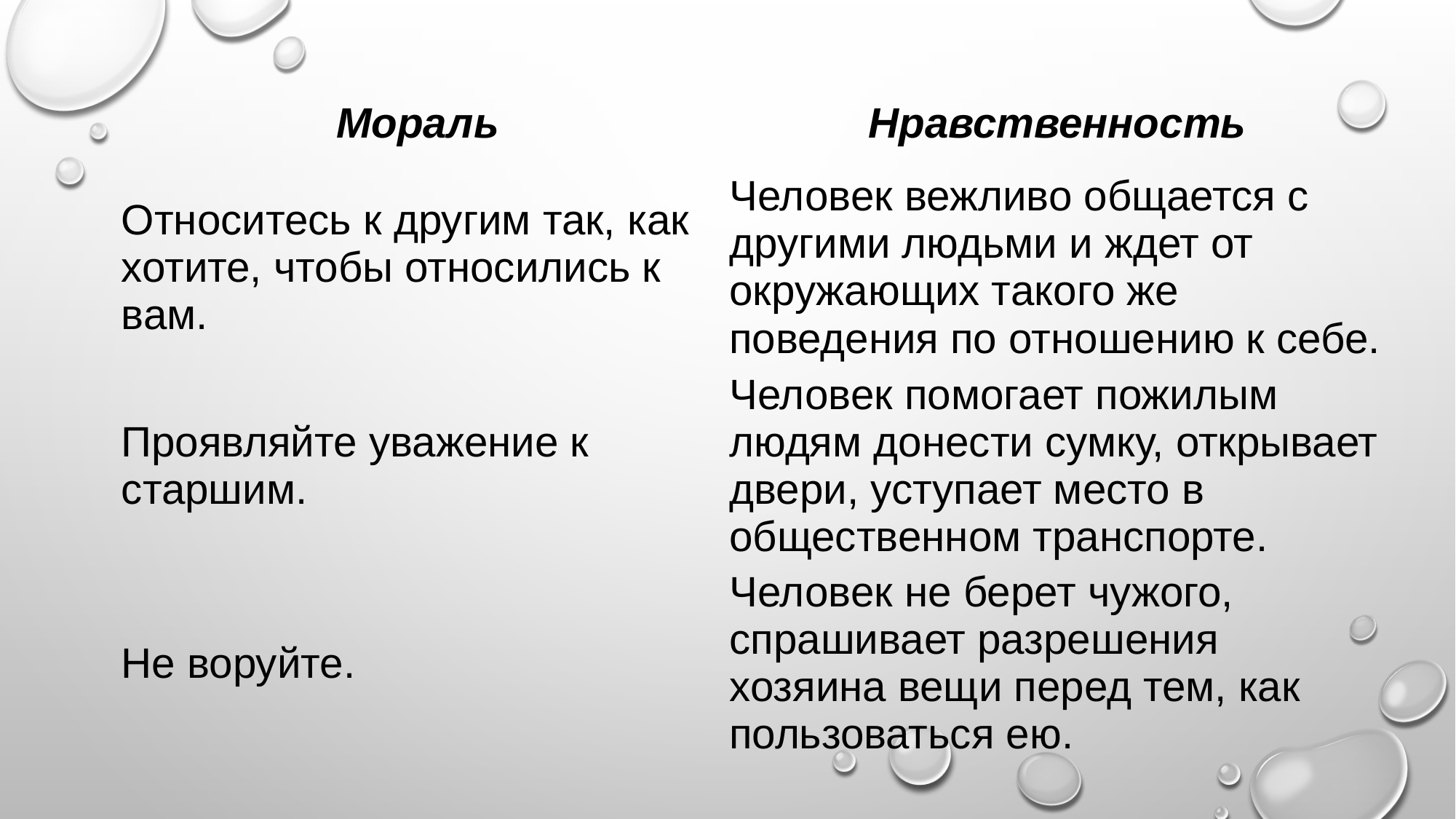

| Мораль | Нравственность |
| --- | --- |
| Относитесь к другим так, как хотите, чтобы относились к вам. | Человек вежливо общается с другими людьми и ждет от окружающих такого же поведения по отношению к себе. |
| Проявляйте уважение к старшим. | Человек помогает пожилым людям донести сумку, открывает двери, уступает место в общественном транспорте. |
| Не воруйте. | Человек не берет чужого, спрашивает разрешения хозяина вещи перед тем, как пользоваться ею. |